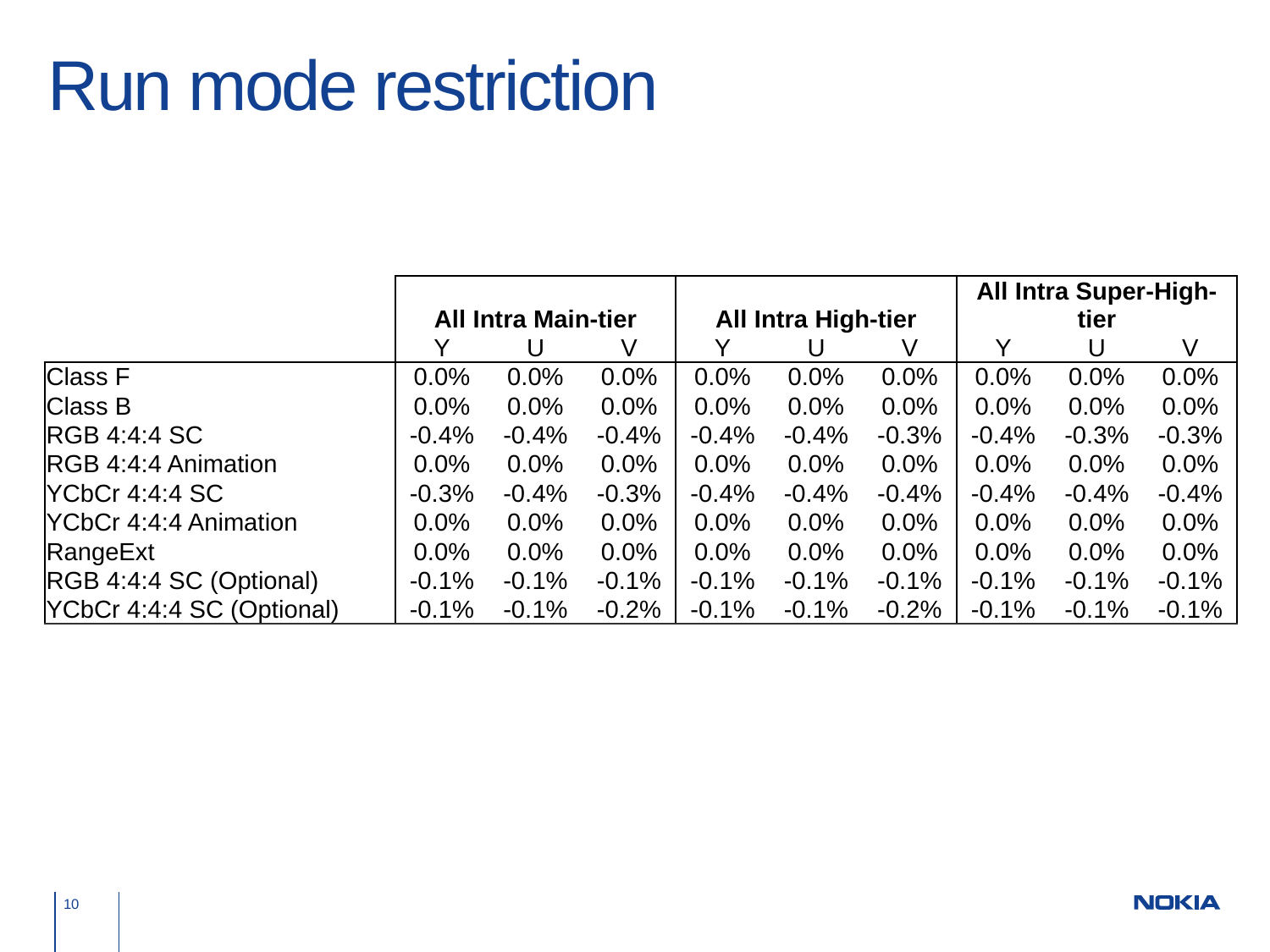

# Run mode restriction
|  | All Intra Main-tier |  |  | All Intra High-tier |  |  | All Intra Super-High-tier |  |  |
| --- | --- | --- | --- | --- | --- | --- | --- | --- | --- |
|  | Y | U | V | Y | U | V | Y | U | V |
| Class F | 0.0% | 0.0% | 0.0% | 0.0% | 0.0% | 0.0% | 0.0% | 0.0% | 0.0% |
| Class B | 0.0% | 0.0% | 0.0% | 0.0% | 0.0% | 0.0% | 0.0% | 0.0% | 0.0% |
| RGB 4:4:4 SC | -0.4% | -0.4% | -0.4% | -0.4% | -0.4% | -0.3% | -0.4% | -0.3% | -0.3% |
| RGB 4:4:4 Animation | 0.0% | 0.0% | 0.0% | 0.0% | 0.0% | 0.0% | 0.0% | 0.0% | 0.0% |
| YCbCr 4:4:4 SC | -0.3% | -0.4% | -0.3% | -0.4% | -0.4% | -0.4% | -0.4% | -0.4% | -0.4% |
| YCbCr 4:4:4 Animation | 0.0% | 0.0% | 0.0% | 0.0% | 0.0% | 0.0% | 0.0% | 0.0% | 0.0% |
| RangeExt | 0.0% | 0.0% | 0.0% | 0.0% | 0.0% | 0.0% | 0.0% | 0.0% | 0.0% |
| RGB 4:4:4 SC (Optional) | -0.1% | -0.1% | -0.1% | -0.1% | -0.1% | -0.1% | -0.1% | -0.1% | -0.1% |
| YCbCr 4:4:4 SC (Optional) | -0.1% | -0.1% | -0.2% | -0.1% | -0.1% | -0.2% | -0.1% | -0.1% | -0.1% |
10